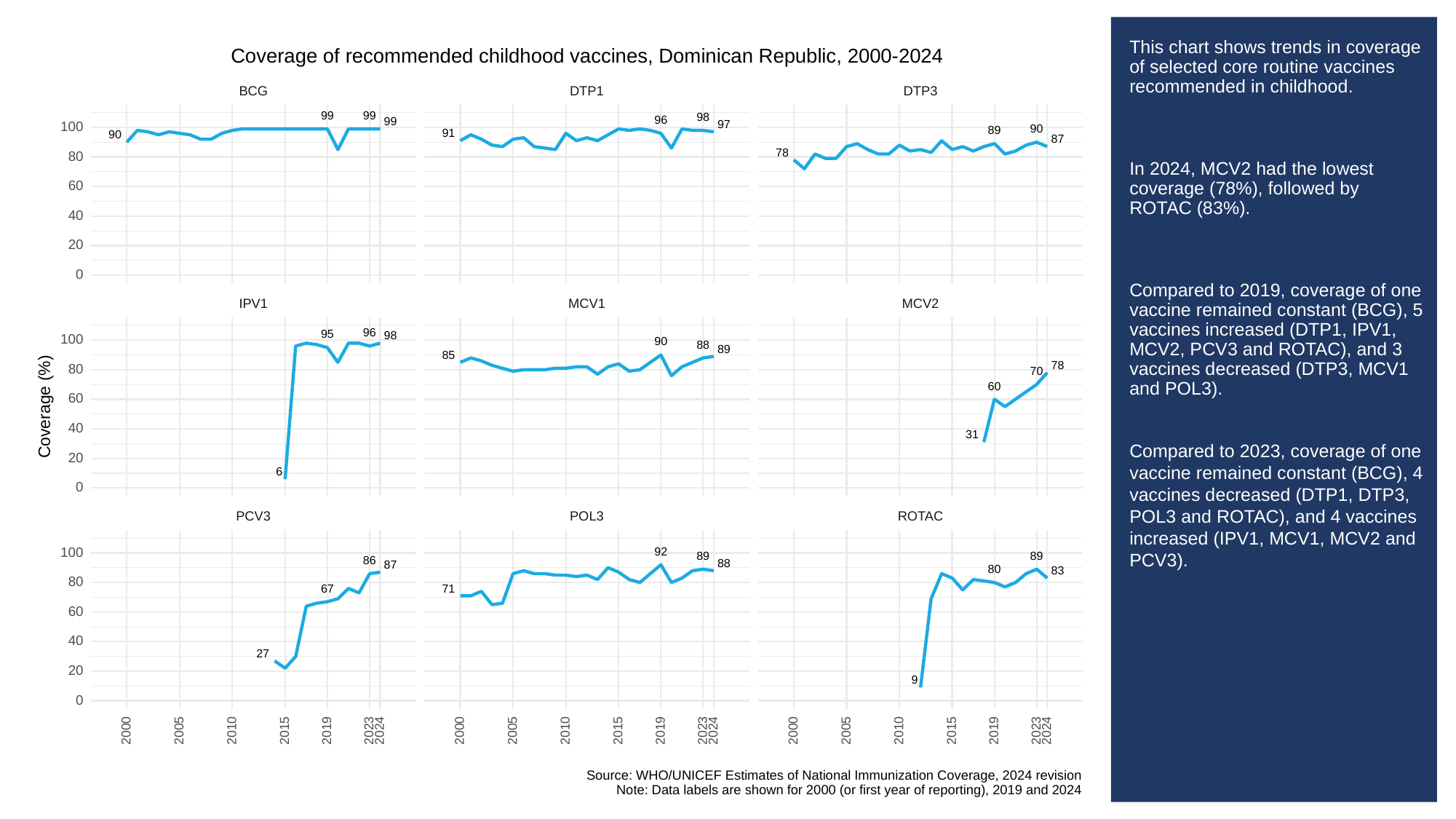

# This chart shows trends in coverage of selected core routine vaccines recommended in childhood.

In 2024, MCV2 had the lowest coverage (78%), followed by ROTAC (83%).

Compared to 2019, coverage of one vaccine remained constant (BCG), 5 vaccines increased (DTP1, IPV1, MCV2, PCV3 and ROTAC), and 3 vaccines decreased (DTP3, MCV1 and POL3).

Compared to 2023, coverage of one vaccine remained constant (BCG), 4 vaccines decreased (DTP1, DTP3, POL3 and ROTAC), and 4 vaccines increased (IPV1, MCV1, MCV2 and PCV3).

Coverage of recommended childhood vaccines, Dominican Republic, 2000-2024
BCG
DTP3
DTP1

99
99

98
96
99
97
100
90
89

91
90
87

78
80

60

40

20

0

MCV1
MCV2
IPV1

96
95
98
100
90

88

89
85

78
80
70

60

60
Coverage (%)

40

31

20

6

0

POL3
PCV3
ROTAC

100
92
89
89

86
88
87

80
83

80

67
71

60

40

27

20

9

0

2023
2023
2023
2000
2005
2010
2015
2019
2024
2000
2005
2010
2015
2019
2024
2000
2005
2010
2015
2019
2024
Source: WHO/UNICEF Estimates of National Immunization Coverage, 2024 revision
Note: Data labels are shown for 2000 (or first year of reporting), 2019 and 2024